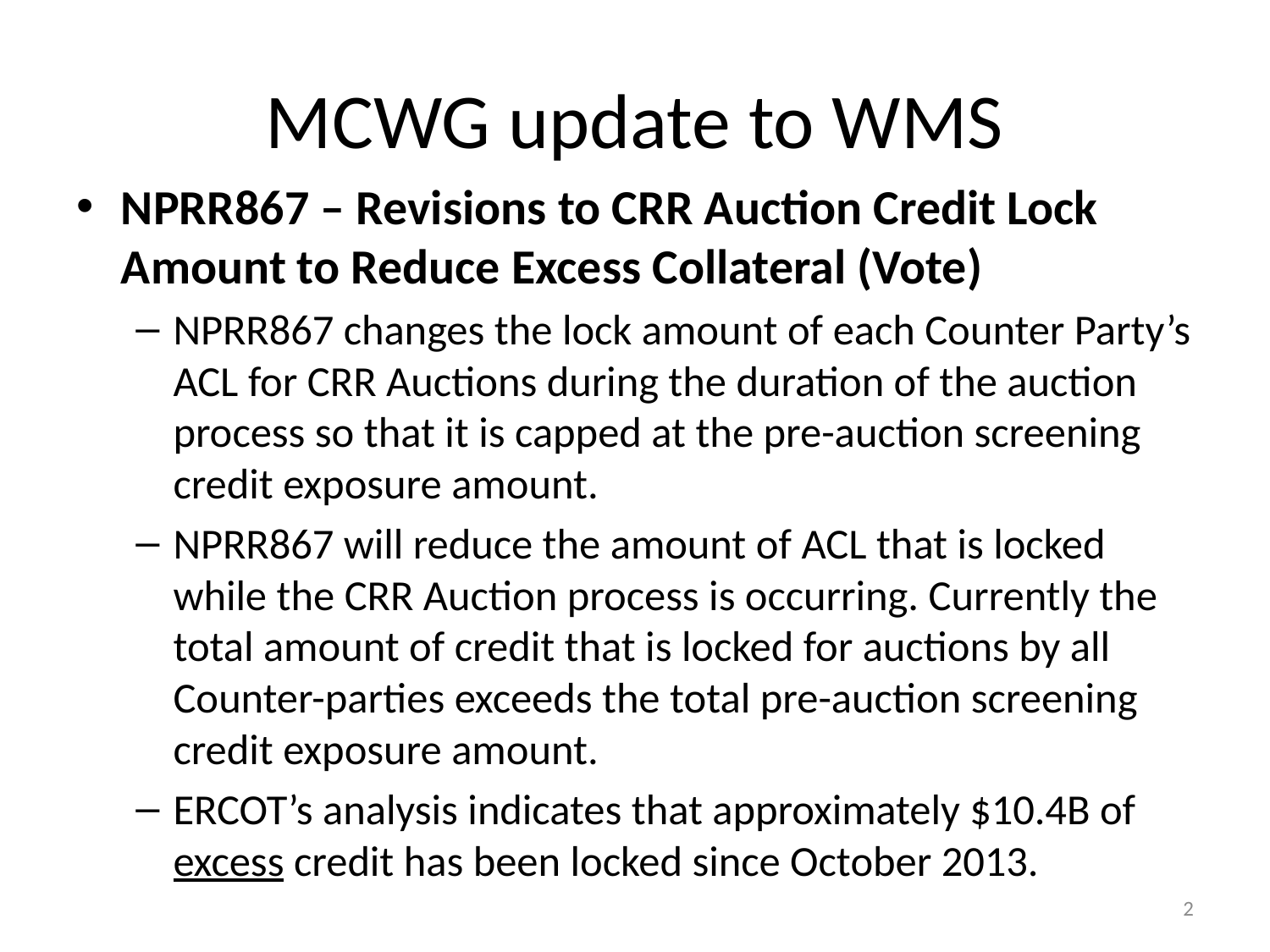

# MCWG update to WMS
NPRR867 – Revisions to CRR Auction Credit Lock Amount to Reduce Excess Collateral (Vote)
NPRR867 changes the lock amount of each Counter Party’s ACL for CRR Auctions during the duration of the auction process so that it is capped at the pre-auction screening credit exposure amount.
NPRR867 will reduce the amount of ACL that is locked while the CRR Auction process is occurring. Currently the total amount of credit that is locked for auctions by all Counter-parties exceeds the total pre-auction screening credit exposure amount.
ERCOT’s analysis indicates that approximately $10.4B of excess credit has been locked since October 2013.
2